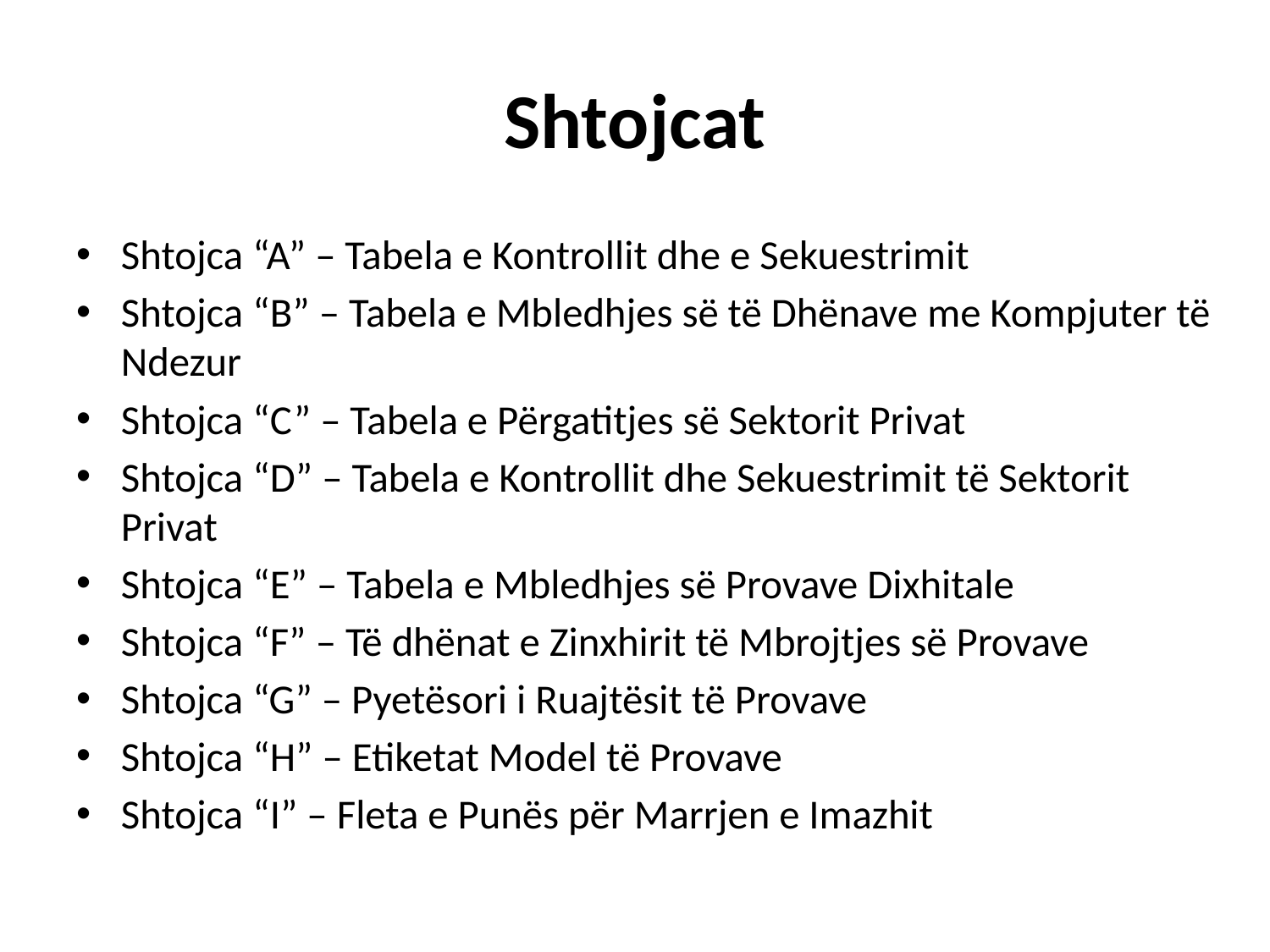

# Shtojcat
Shtojca “A” – Tabela e Kontrollit dhe e Sekuestrimit
Shtojca “B” – Tabela e Mbledhjes së të Dhënave me Kompjuter të Ndezur
Shtojca “C” – Tabela e Përgatitjes së Sektorit Privat
Shtojca “D” – Tabela e Kontrollit dhe Sekuestrimit të Sektorit Privat
Shtojca “E” – Tabela e Mbledhjes së Provave Dixhitale
Shtojca “F” – Të dhënat e Zinxhirit të Mbrojtjes së Provave
Shtojca “G” – Pyetësori i Ruajtësit të Provave
Shtojca “H” – Etiketat Model të Provave
Shtojca “I” – Fleta e Punës për Marrjen e Imazhit